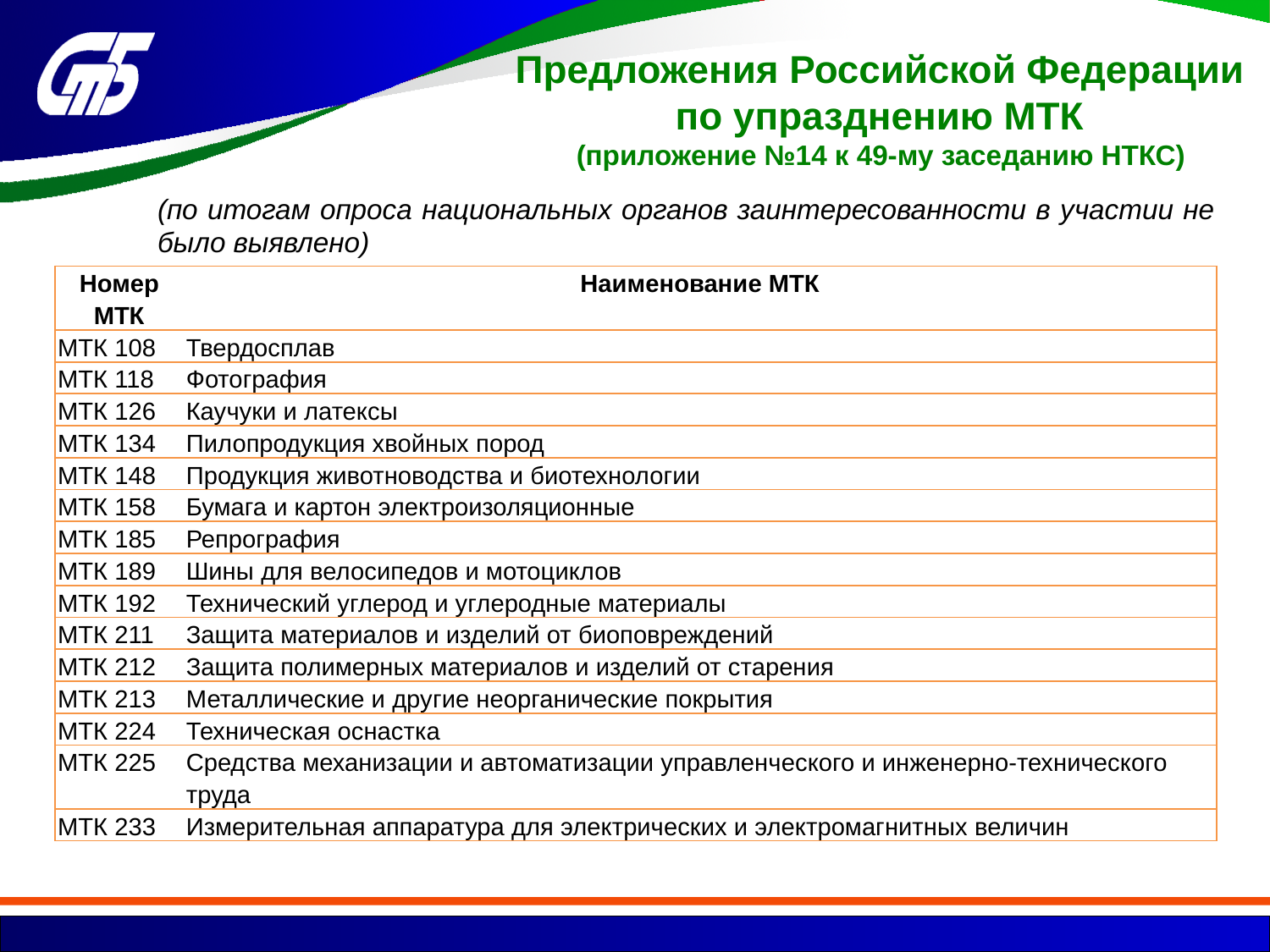

Предложения Российской Федерации
по упразднению МТК
(приложение №14 к 49-му заседанию НТКС)
(по итогам опроса национальных органов заинтересованности в участии не было выявлено)
| Номер МТК | Наименование МТК |
| --- | --- |
| МТК 108 | Твердосплав |
| МТК 118 | Фотография |
| МТК 126 | Каучуки и латексы |
| МТК 134 | Пилопродукция хвойных пород |
| МТК 148 | Продукция животноводства и биотехнологии |
| МТК 158 | Бумага и картон электроизоляционные |
| МТК 185 | Репрография |
| МТК 189 | Шины для велосипедов и мотоциклов |
| МТК 192 | Технический углерод и углеродные материалы |
| МТК 211 | Защита материалов и изделий от биоповреждений |
| МТК 212 | Защита полимерных материалов и изделий от старения |
| МТК 213 | Металлические и другие неорганические покрытия |
| МТК 224 | Техническая оснастка |
| МТК 225 | Средства механизации и автоматизации управленческого и инженерно-технического труда |
| МТК 233 | Измерительная аппаратура для электрических и электромагнитных величин |